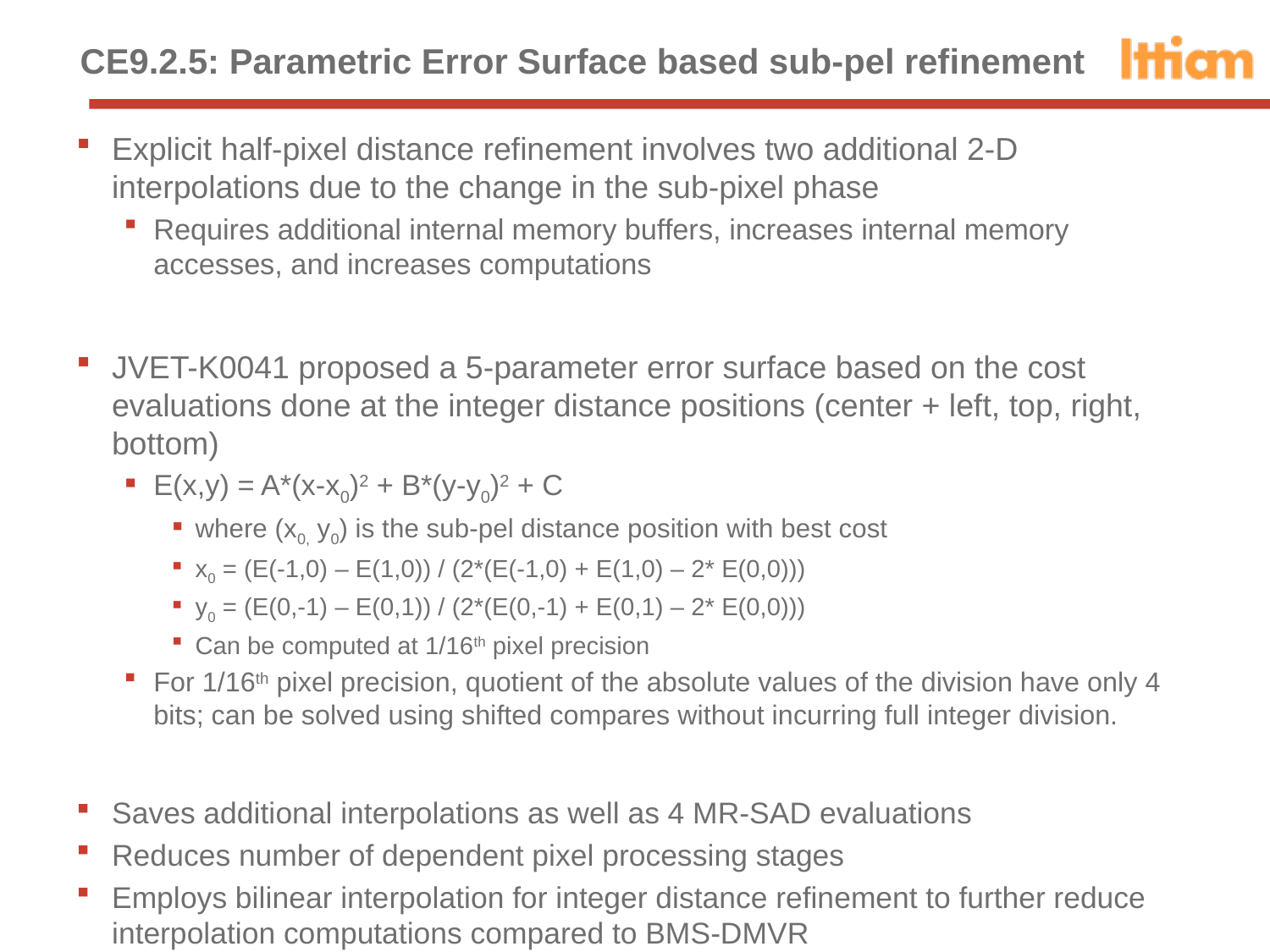

# CE9.2.5: Parametric Error Surface based sub-pel refinement
Explicit half-pixel distance refinement involves two additional 2-D interpolations due to the change in the sub-pixel phase
Requires additional internal memory buffers, increases internal memory accesses, and increases computations

JVET-K0041 proposed a 5-parameter error surface based on the cost evaluations done at the integer distance positions (center + left, top, right, bottom)
E(x,y) = A*(x-x0)2 + B*(y-y0)2 + C
where (x0, y0) is the sub-pel distance position with best cost
x0 = (E(-1,0) – E(1,0)) / (2*(E(-1,0) + E(1,0) – 2* E(0,0)))
y0 = (E(0,-1) – E(0,1)) / (2*(E(0,-1) + E(0,1) – 2* E(0,0)))
Can be computed at 1/16th pixel precision
For 1/16th pixel precision, quotient of the absolute values of the division have only 4 bits; can be solved using shifted compares without incurring full integer division.

Saves additional interpolations as well as 4 MR-SAD evaluations
Reduces number of dependent pixel processing stages
Employs bilinear interpolation for integer distance refinement to further reduce interpolation computations compared to BMS-DMVR